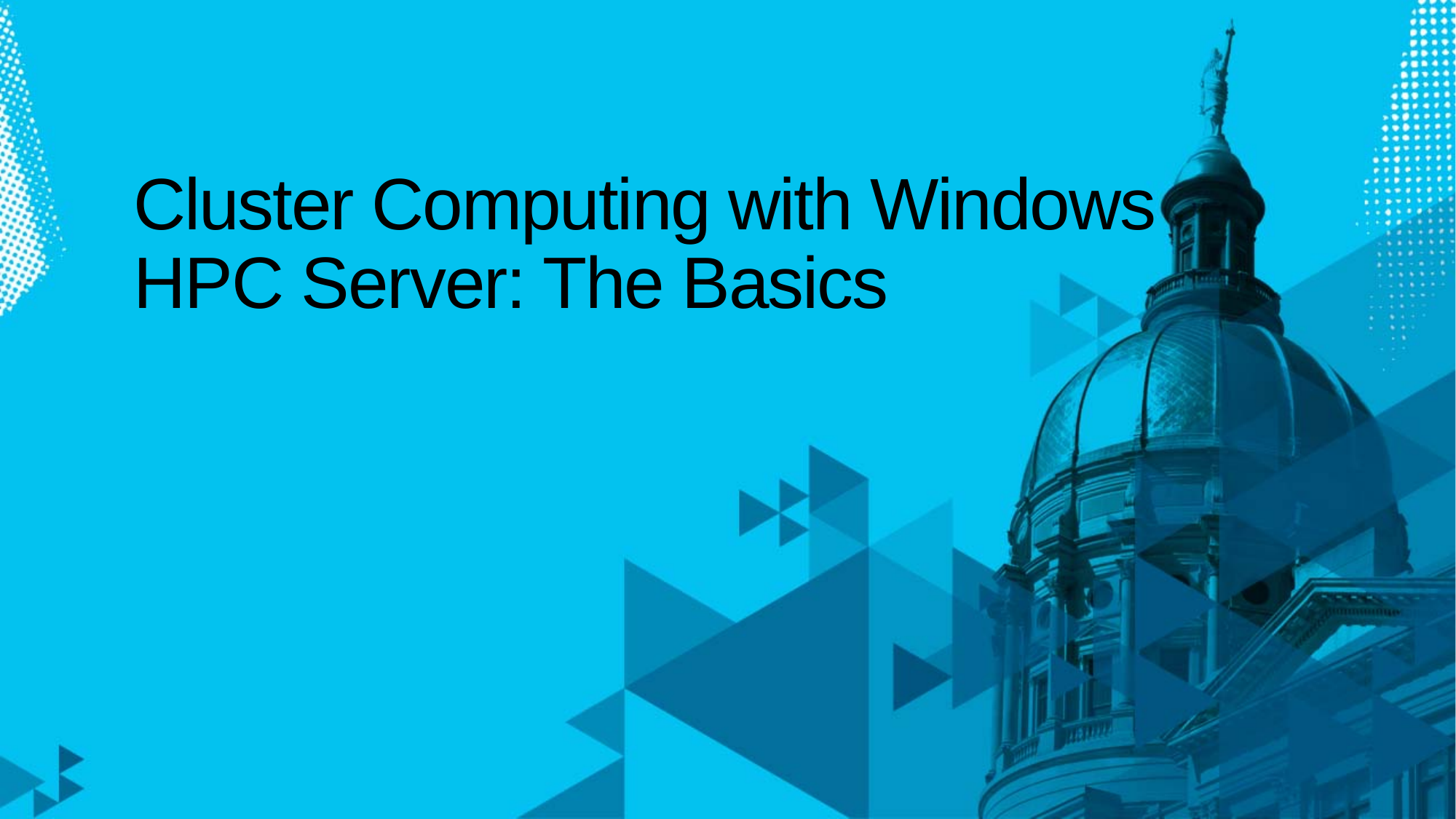

# Cluster Computing with Windows HPC Server: The Basics